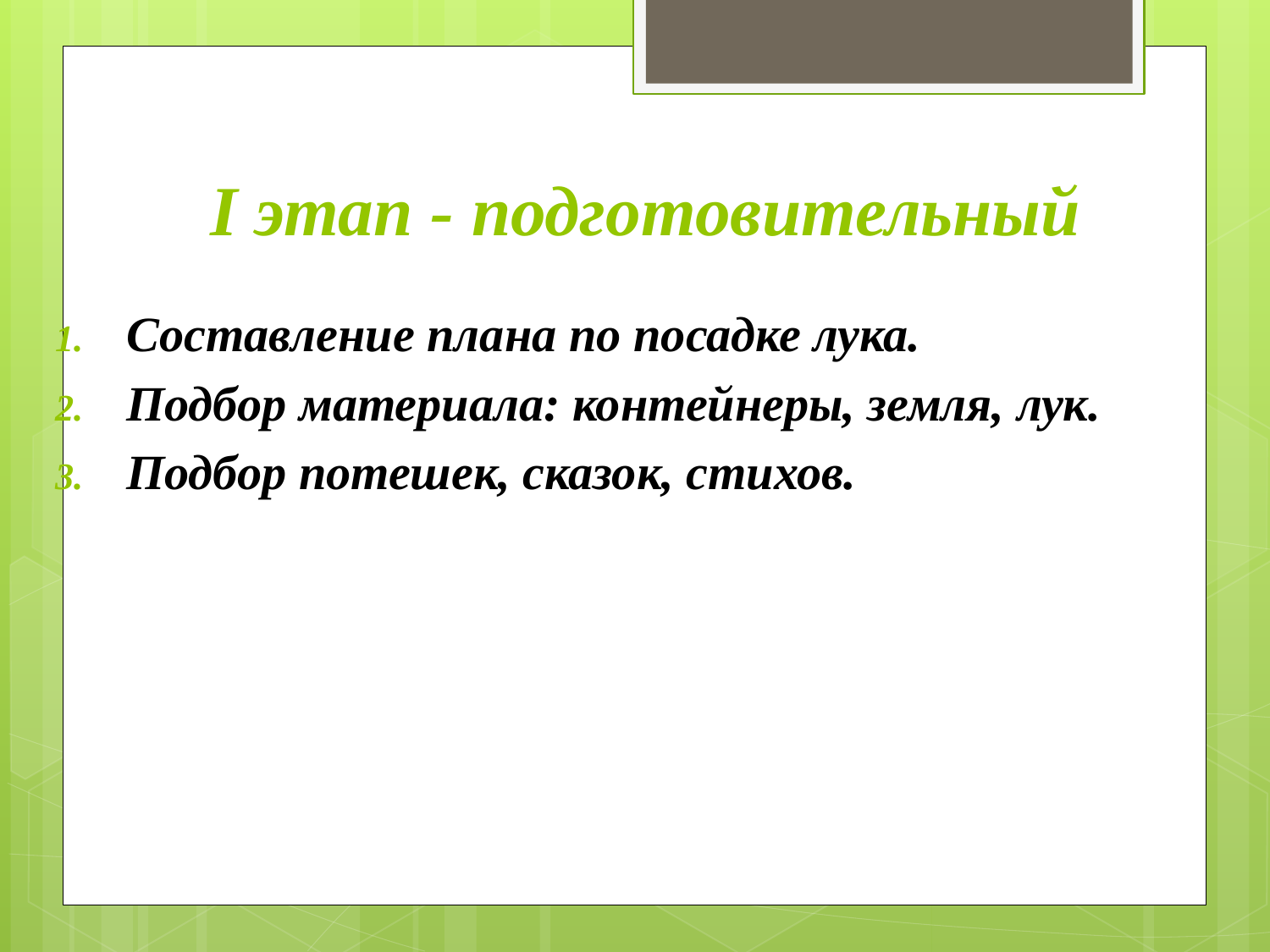

# I этап - подготовительный
Составление плана по посадке лука.
Подбор материала: контейнеры, земля, лук.
Подбор потешек, сказок, стихов.